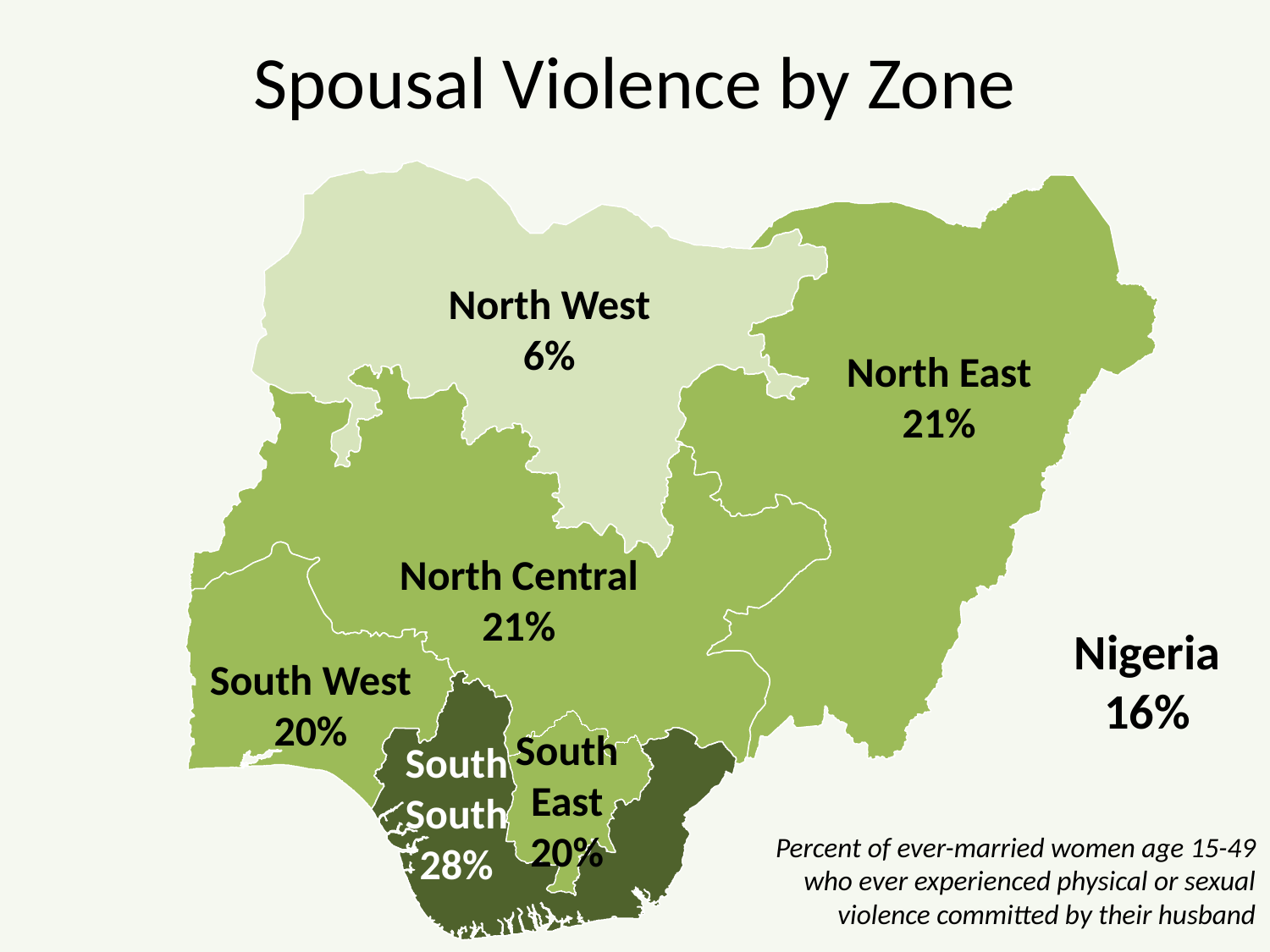

# Spousal Violence by Zone

North West
6%
North East
21%
North Central
21%
Nigeria
16%
South West
20%
South
East
20%
South
South
28%
Percent of ever-married women age 15-49 who ever experienced physical or sexual violence committed by their husband